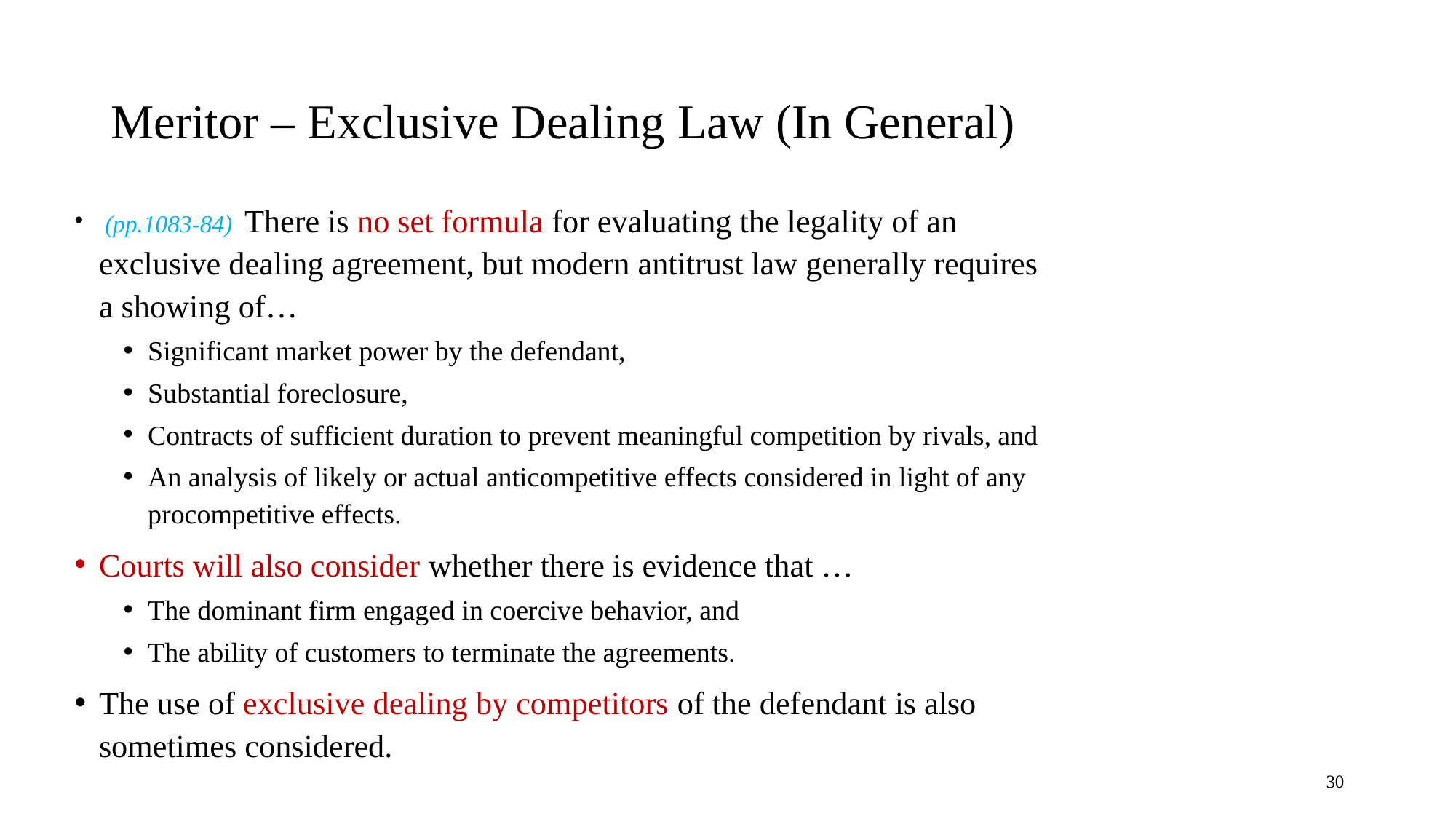

# Meritor – Exclusive Dealing Law (In General)
 (pp.1083-84)  There is no set formula for evaluating the legality of an exclusive dealing agreement, but modern antitrust law generally requires a showing of…
Significant market power by the defendant,
Substantial foreclosure,
Contracts of sufficient duration to prevent meaningful competition by rivals, and
An analysis of likely or actual anticompetitive effects considered in light of any procompetitive effects.
Courts will also consider whether there is evidence that …
The dominant firm engaged in coercive behavior, and
The ability of customers to terminate the agreements.
The use of exclusive dealing by competitors of the defendant is also sometimes considered.

30